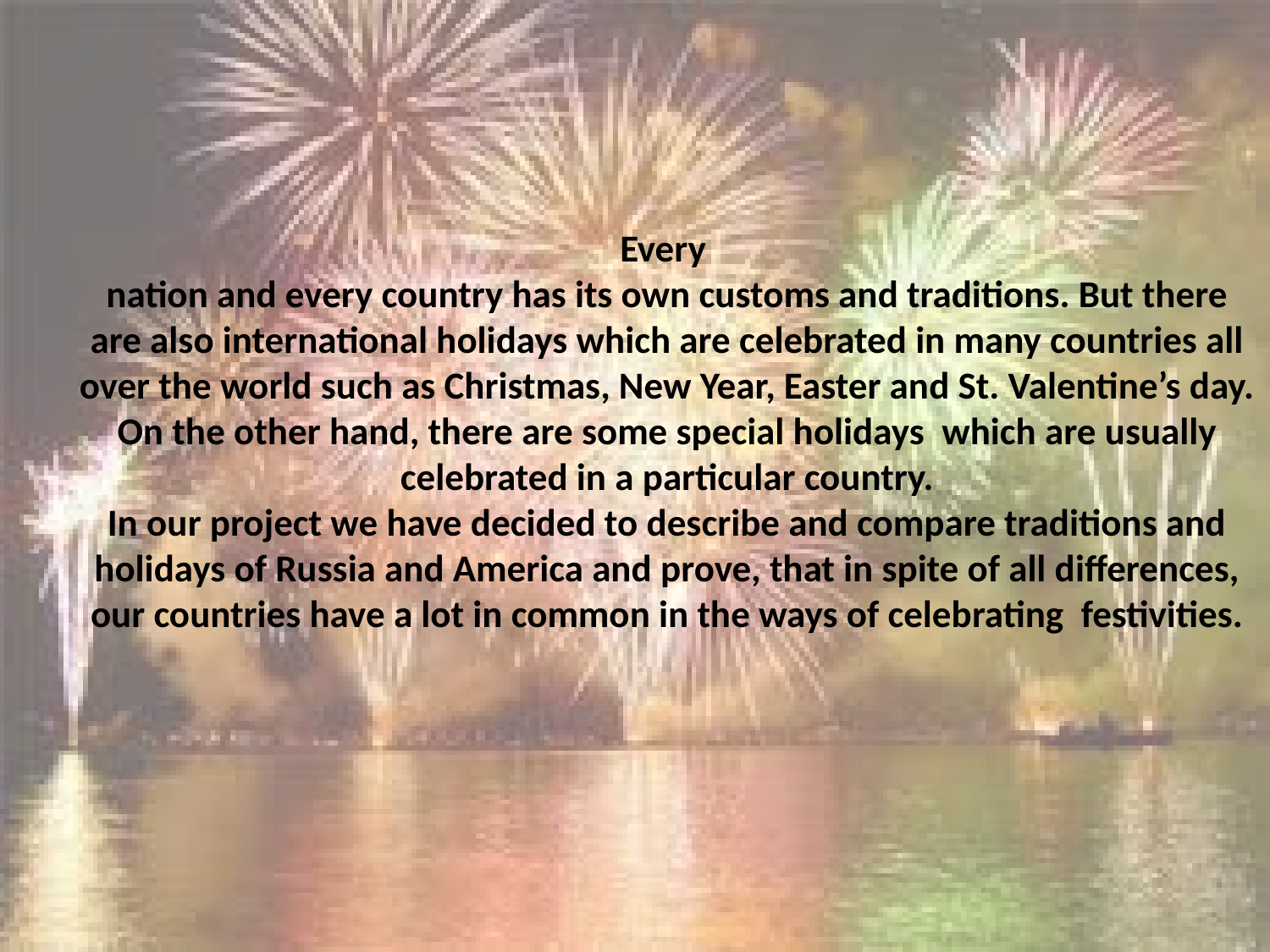

# Every nation and every country has its own customs and traditions. But there are also international holidays which are celebrated in many countries all over the world such as Christmas, New Year, Easter and St. Valentine’s day. On the other hand, there are some special holidays  which are usually celebrated in a particular country. In our project we have decided to describe and compare traditions and holidays of Russia and America and prove, that in spite of all differences, our countries have a lot in common in the ways of celebrating  festivities.